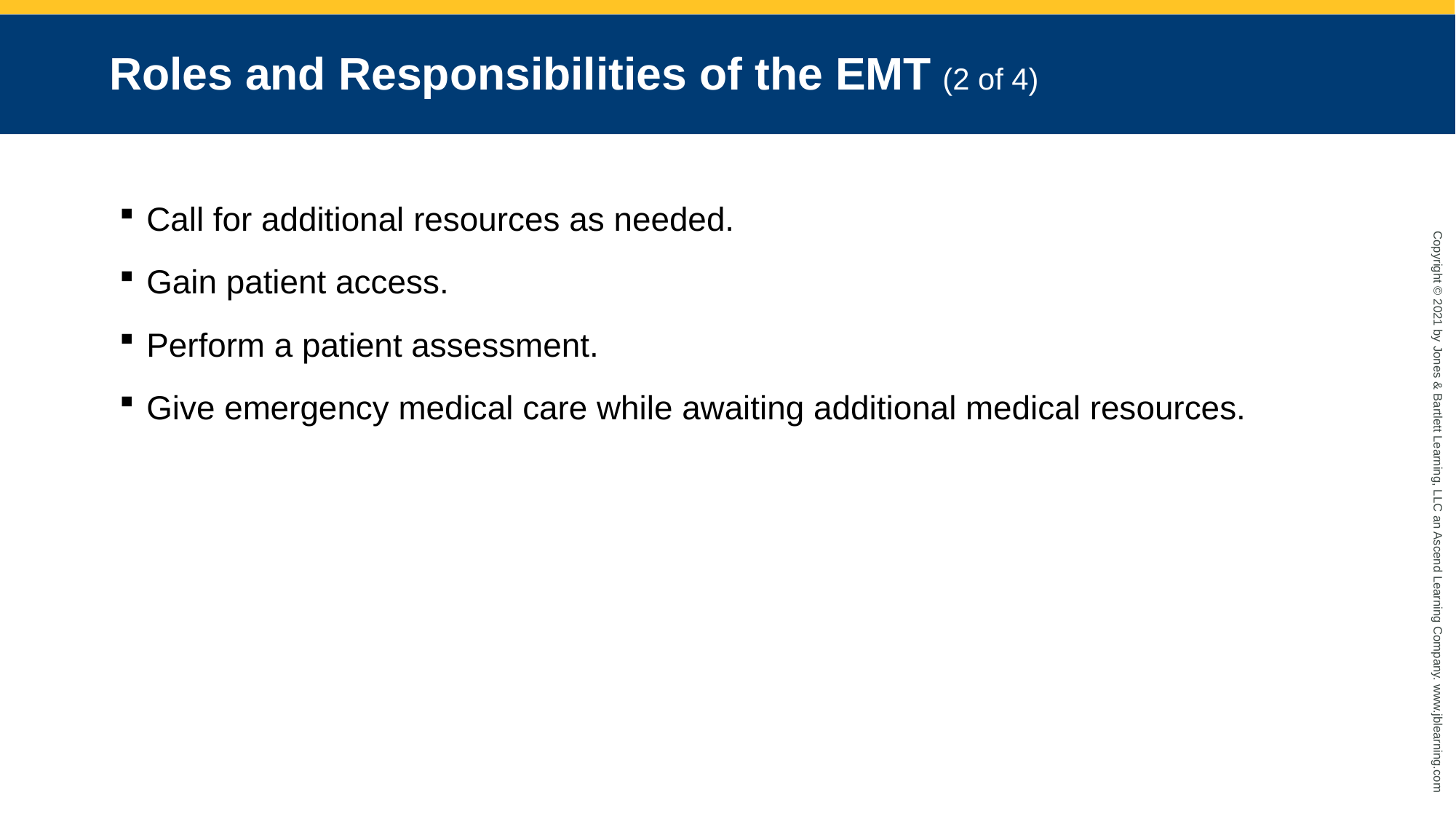

Roles and Responsibilities of the EMT (2 of 4)
Call for additional resources as needed.
Gain patient access.
Perform a patient assessment.
Give emergency medical care while awaiting additional medical resources.